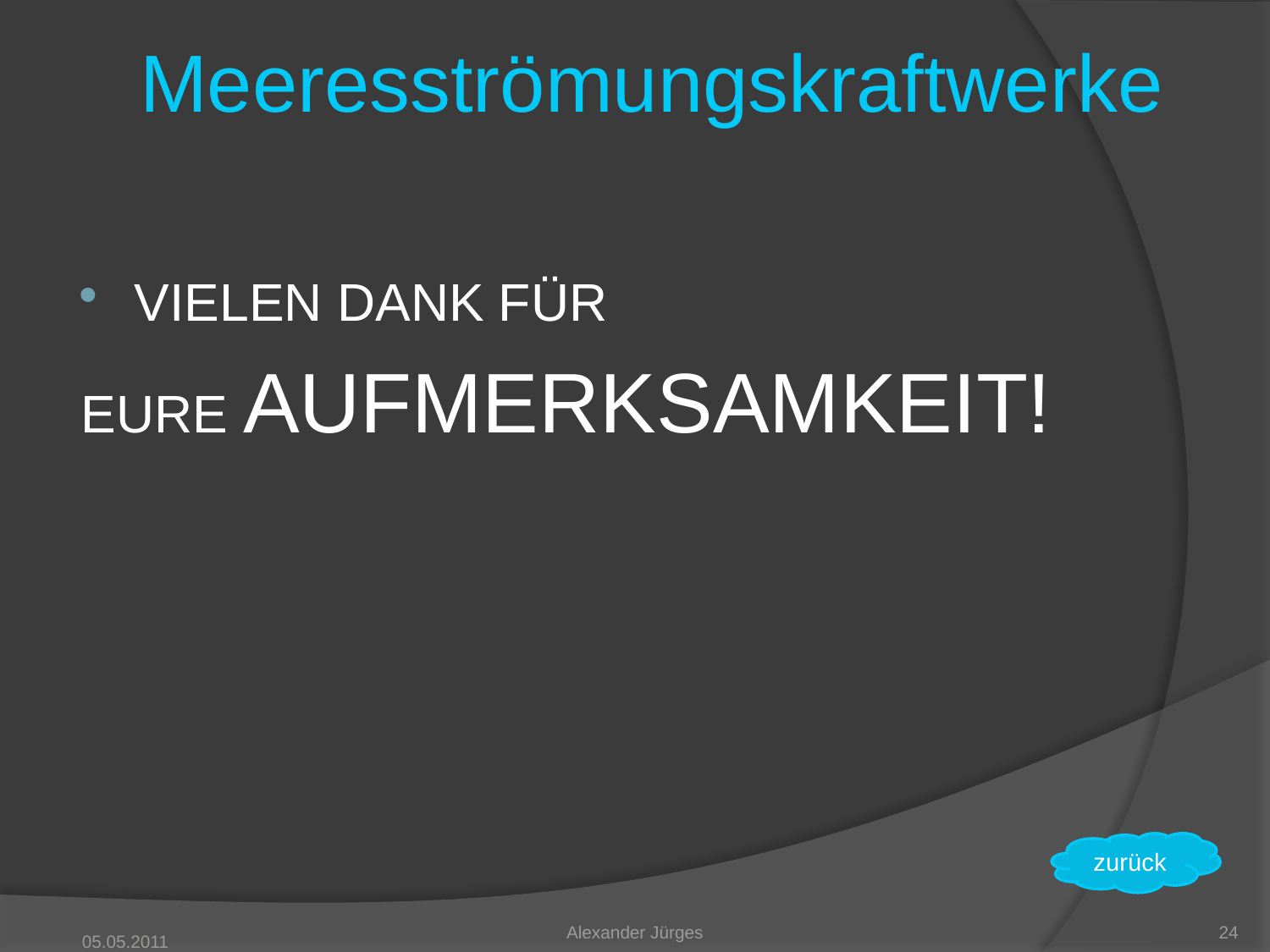

Meeresströmungskraftwerke
VIELEN DANK FÜR
EURE AUFMERKSAMKEIT!
zurück
Alexander Jürges
24
05.05.2011